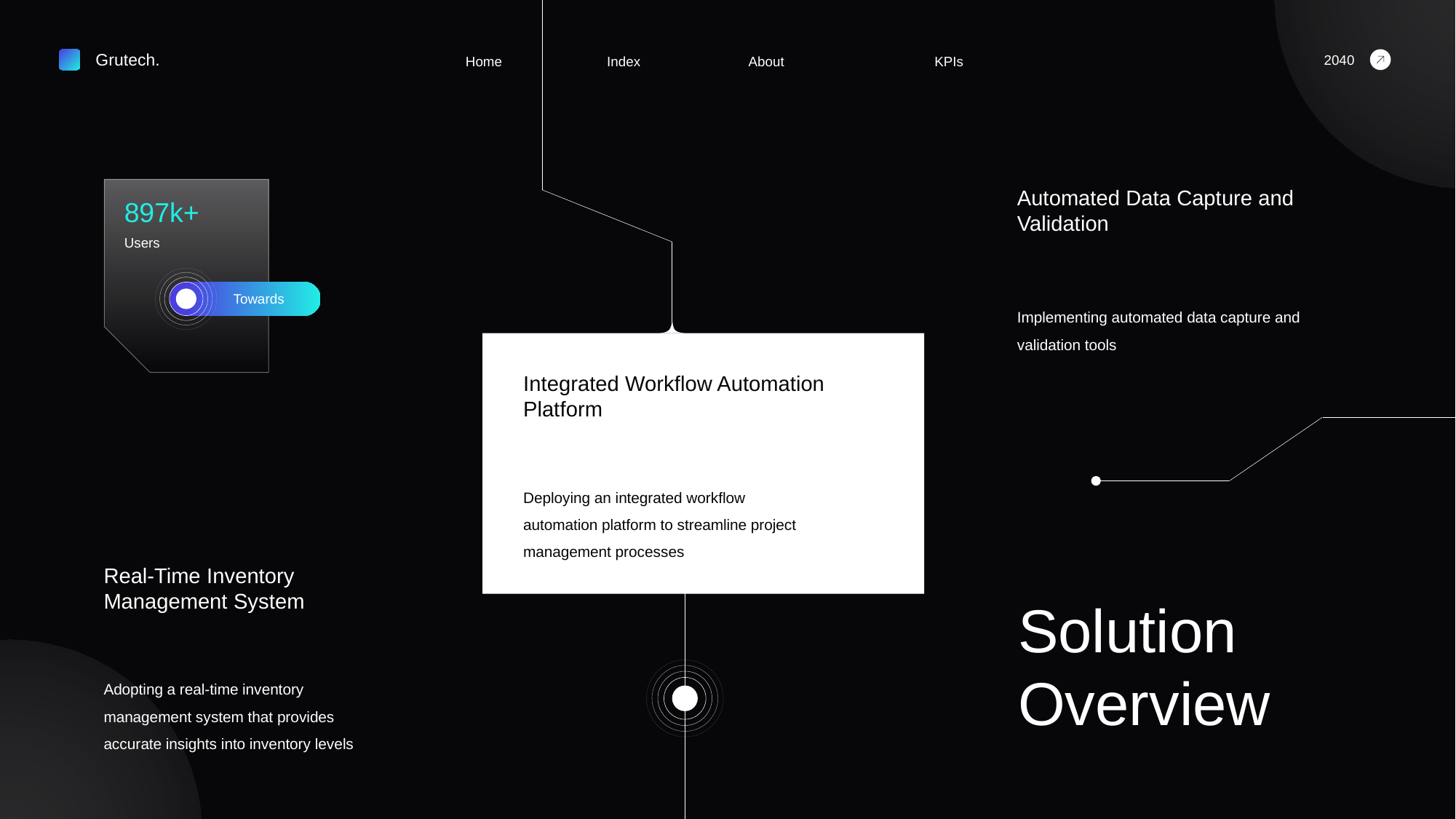

Grutech.
2040
About
Home
Index
KPIs

Automated Data Capture and
Validation
897k+
Users

Towards
Implementing automated data capture and
validation tools

Integrated Workflow Automation
Platform
Deploying an integrated workflow
automation platform to streamline project
management processes

Real-Time Inventory
Management System
Solution
Overview

Adopting a real-time inventory
management system that provides
accurate insights into inventory levels